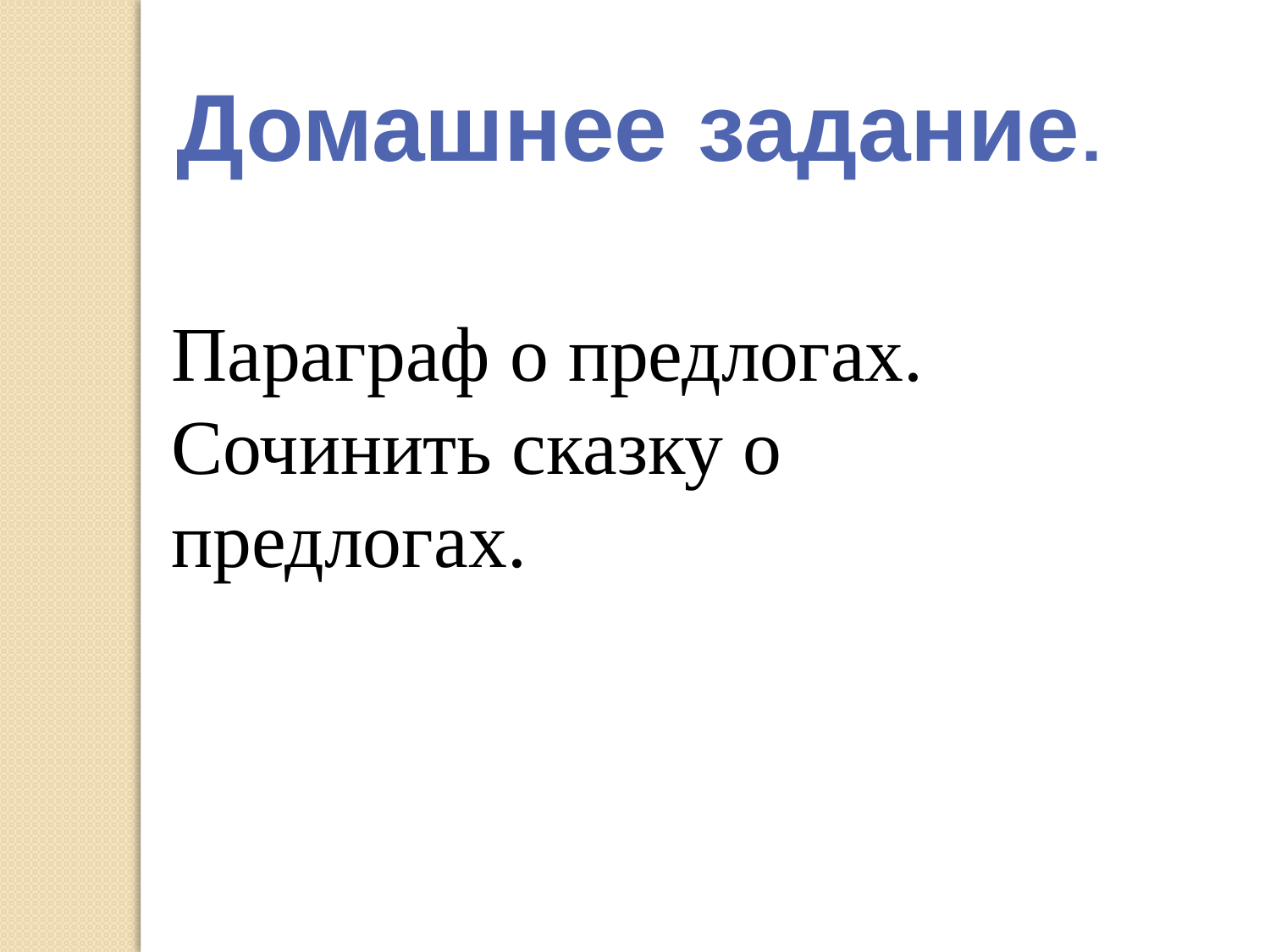

Домашнее задание.
Параграф о предлогах.
Сочинить сказку о предлогах.